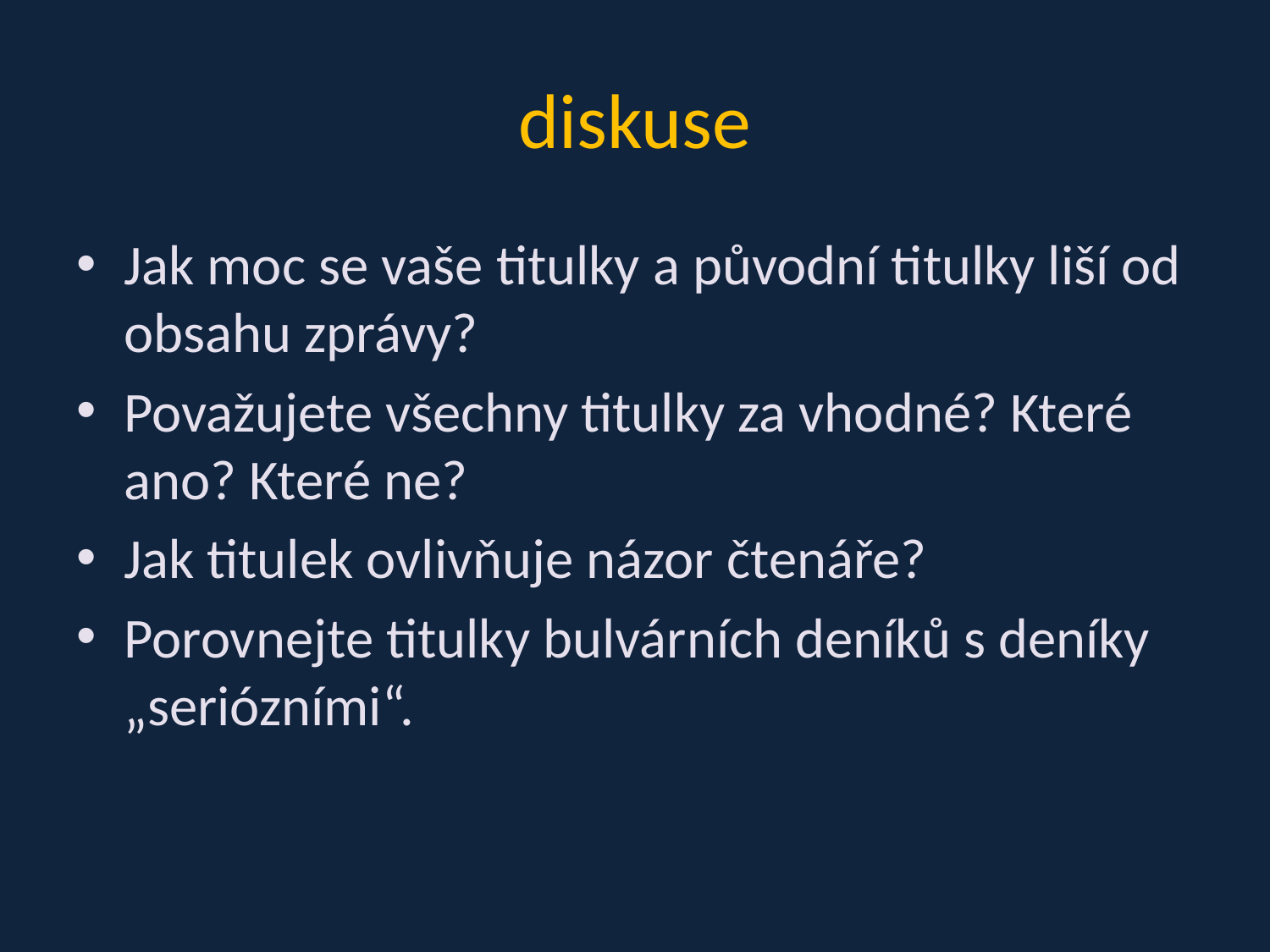

# diskuse
Jak moc se vaše titulky a původní titulky liší od obsahu zprávy?
Považujete všechny titulky za vhodné? Které ano? Které ne?
Jak titulek ovlivňuje názor čtenáře?
Porovnejte titulky bulvárních deníků s deníky „seriózními“.